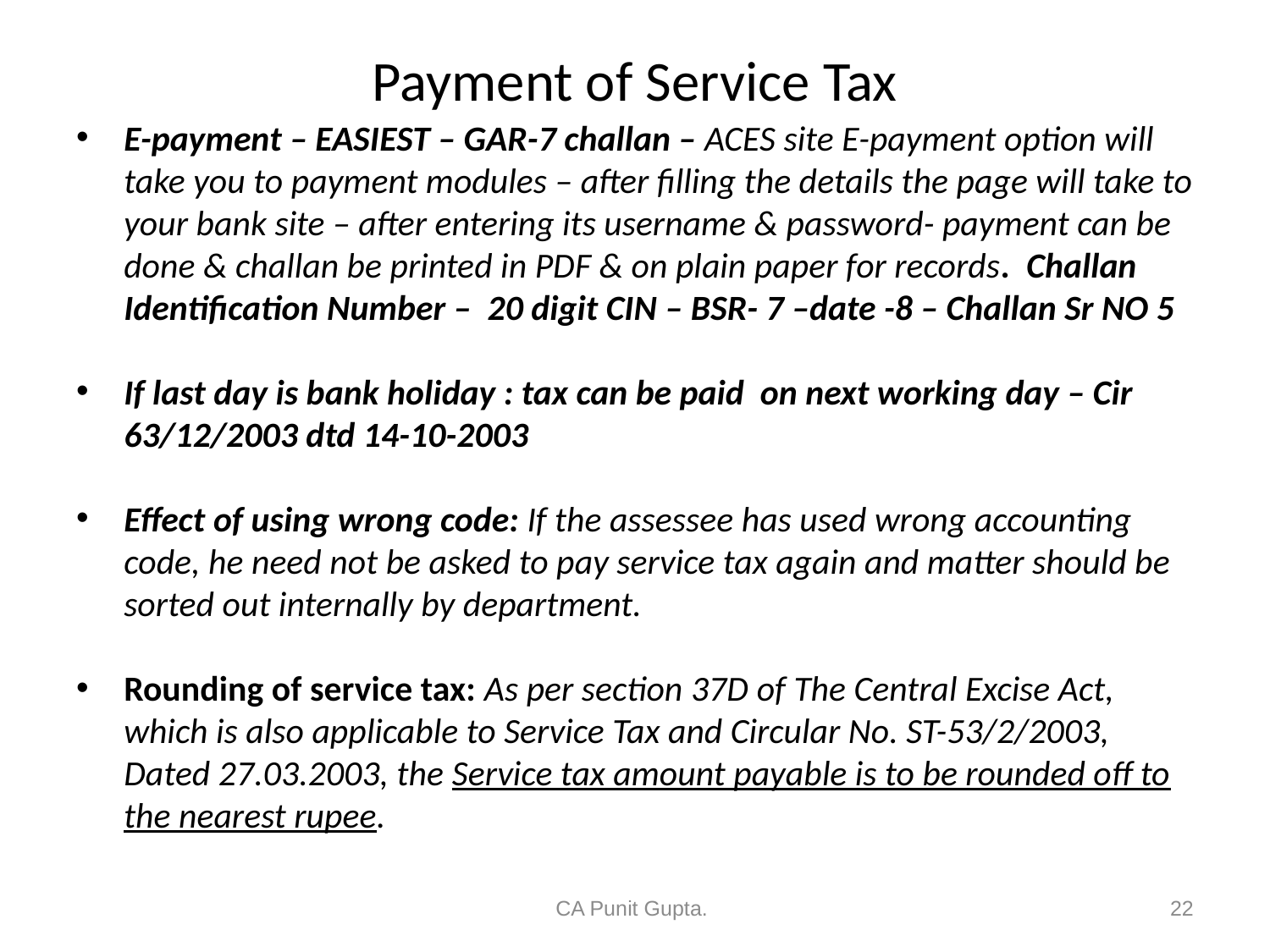

# Payment of Service Tax
E-payment – EASIEST – GAR-7 challan – ACES site E-payment option will take you to payment modules – after filling the details the page will take to your bank site – after entering its username & password- payment can be done & challan be printed in PDF & on plain paper for records.  Challan Identification Number –  20 digit CIN – BSR- 7 –date -8 – Challan Sr NO 5
If last day is bank holiday : tax can be paid  on next working day – Cir 63/12/2003 dtd 14-10-2003
Effect of using wrong code: If the assessee has used wrong accounting code, he need not be asked to pay service tax again and matter should be sorted out internally by department.
Rounding of service tax: As per section 37D of The Central Excise Act, which is also applicable to Service Tax and Circular No. ST-53/2/2003, Dated 27.03.2003, the Service tax amount payable is to be rounded off to the nearest rupee.

CA Punit Gupta.
22